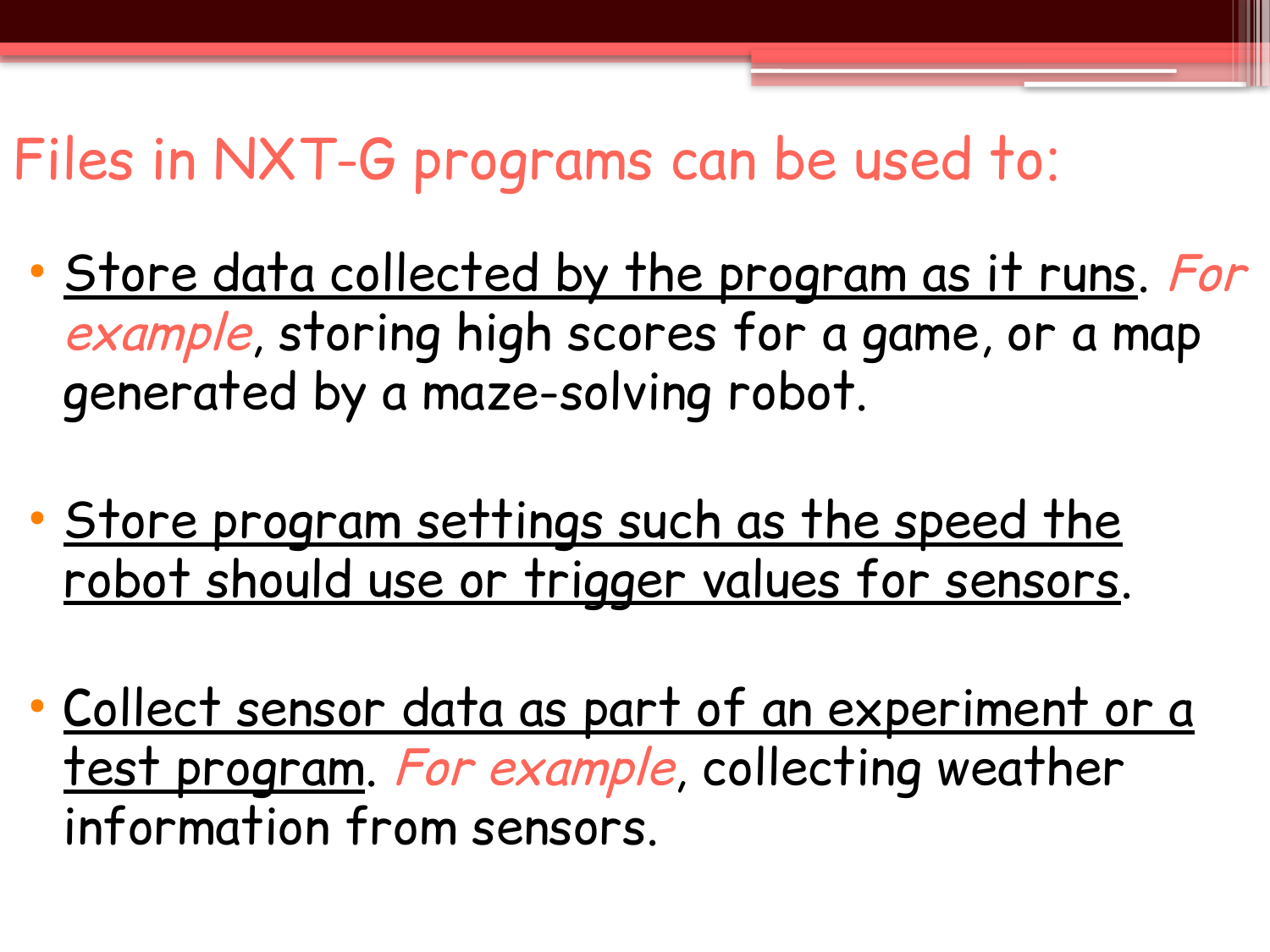

# Files in NXT-G programs can be used to:
In this module, you will learn how to create and use files in NXT programs
Store data collected by the program as it runs. For example, storing high scores for a game, or a map generated by a maze-solving robot.

Store program settings such as the speed the robot should use or trigger values for sensors.

Collect sensor data as part of an experiment or a test program. For example, collecting weather information from sensors.